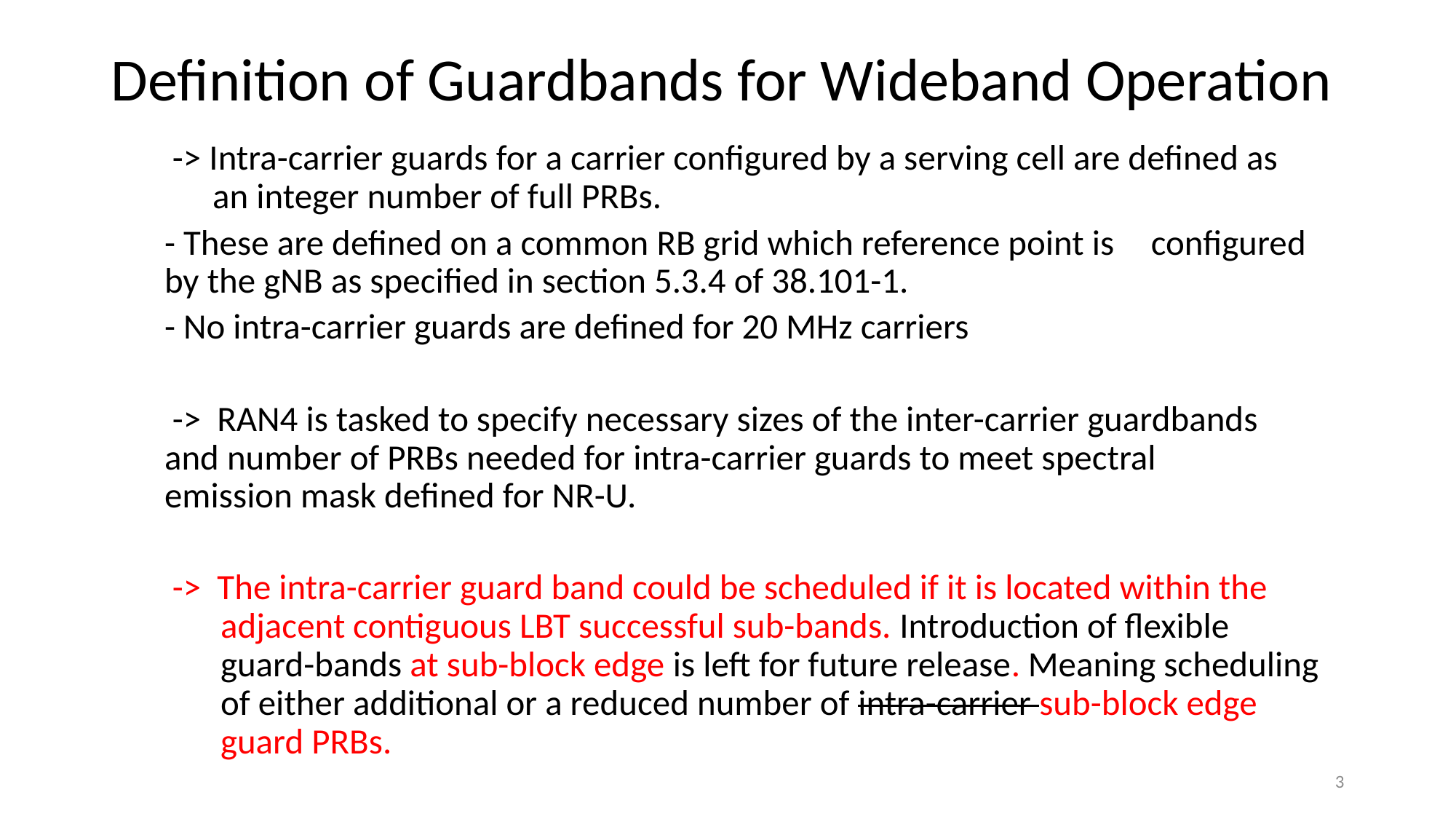

# Definition of Guardbands for Wideband Operation
 -> Intra-carrier guards for a carrier configured by a serving cell are defined as
      an integer number of full PRBs.
		- These are defined on a common RB grid which reference point is 			   configured by the gNB as specified in section 5.3.4 of 38.101-1.
		- No intra-carrier guards are defined for 20 MHz carriers

 ->  RAN4 is tasked to specify necessary sizes of the inter-carrier guardbands 	and number of PRBs needed for intra-carrier guards to meet spectral 	emission mask defined for NR-U.

 ->  The intra-carrier guard band could be scheduled if it is located within the
       adjacent contiguous LBT successful sub-bands. Introduction of flexible
       guard-bands at sub-block edge is left for future release. Meaning scheduling
       of either additional or a reduced number of intra-carrier sub-block edge
       guard PRBs.
3